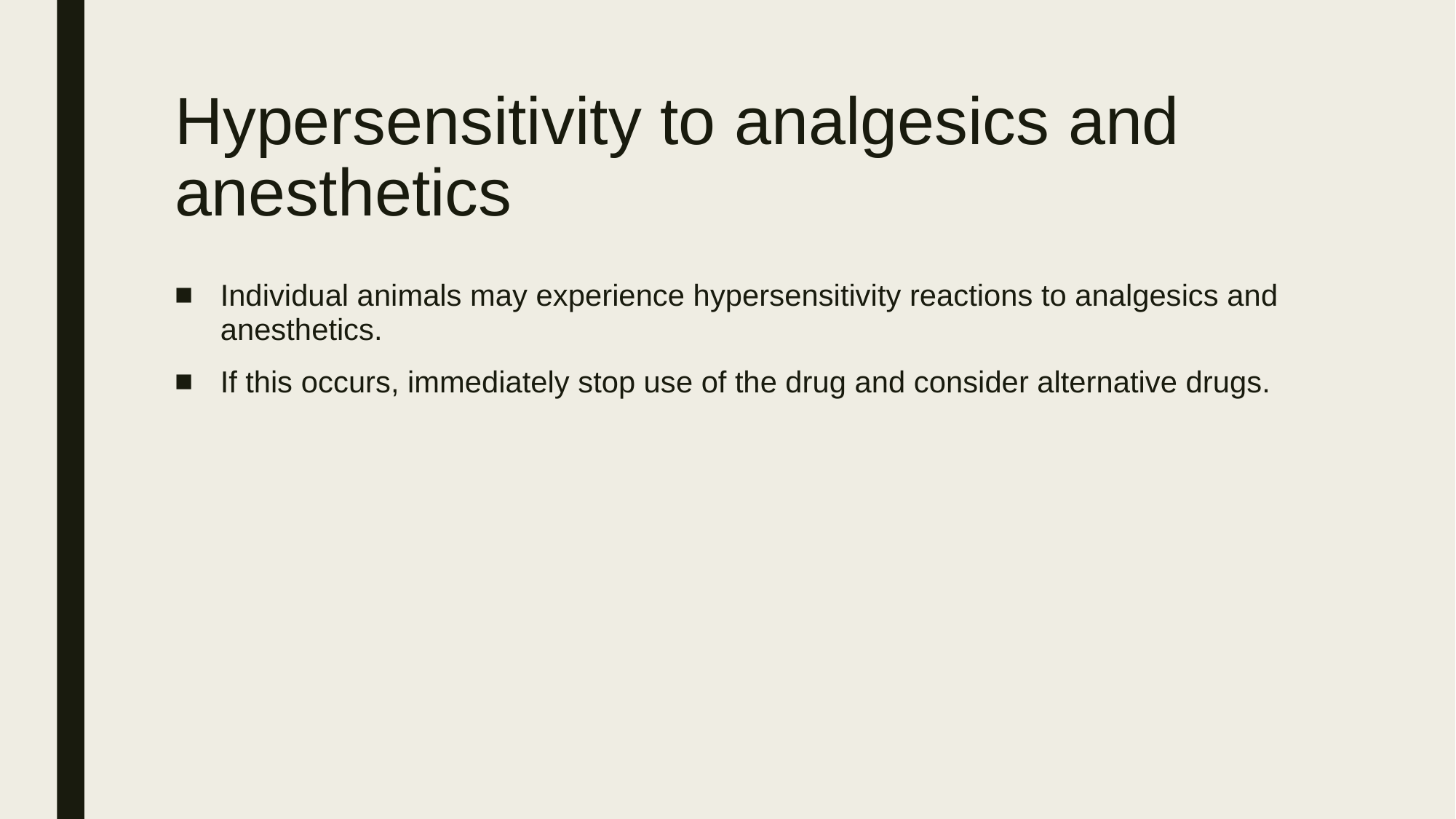

# Hypersensitivity to analgesics and anesthetics
Individual animals may experience hypersensitivity reactions to analgesics and anesthetics.
If this occurs, immediately stop use of the drug and consider alternative drugs.